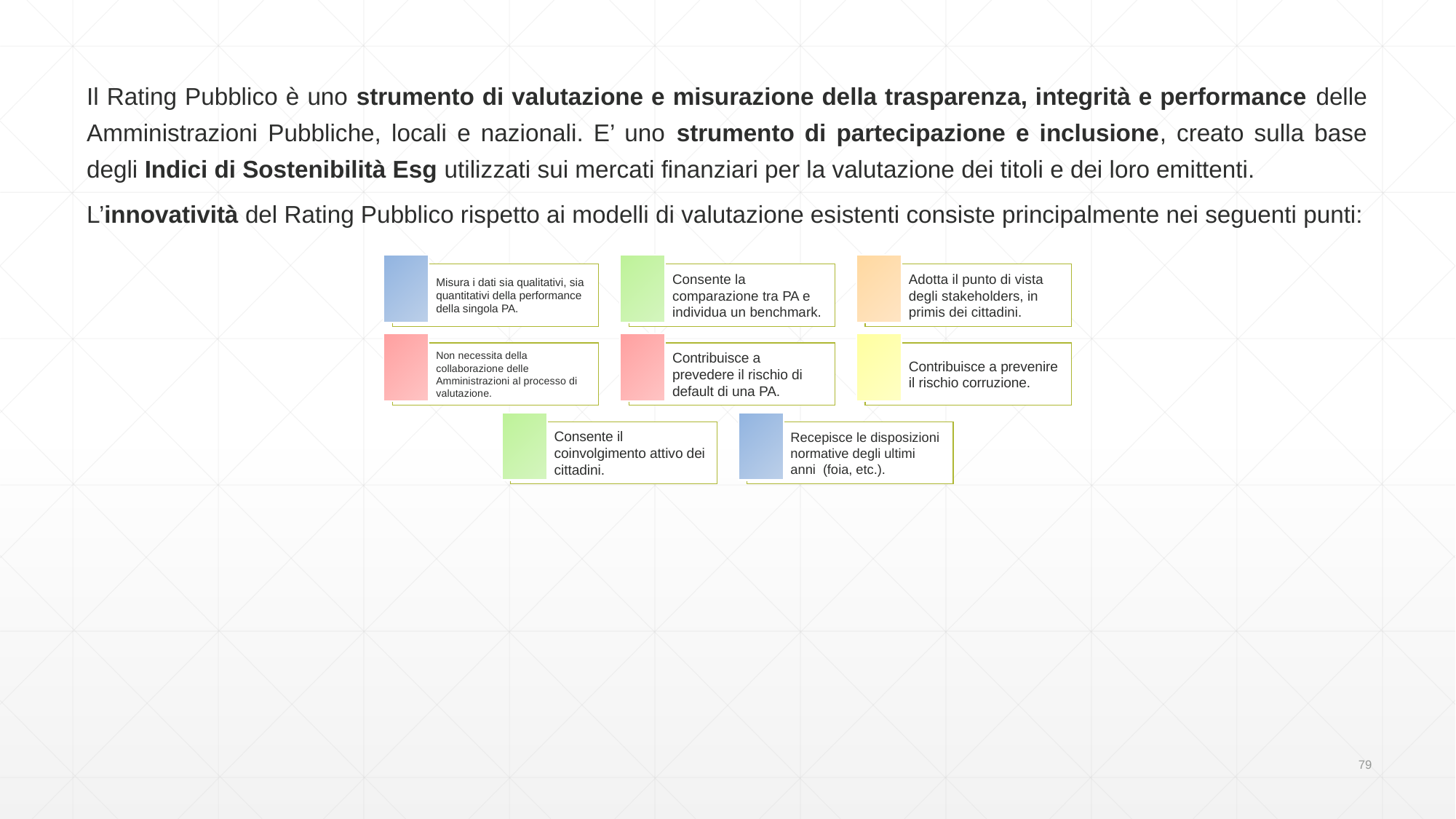

Il Rating Pubblico è uno strumento di valutazione e misurazione della trasparenza, integrità e performance delle Amministrazioni Pubbliche, locali e nazionali. E’ uno strumento di partecipazione e inclusione, creato sulla base degli Indici di Sostenibilità Esg utilizzati sui mercati finanziari per la valutazione dei titoli e dei loro emittenti.
L’innovatività del Rating Pubblico rispetto ai modelli di valutazione esistenti consiste principalmente nei seguenti punti:
Misura i dati sia qualitativi, sia quantitativi della performance della singola PA.
Consente la comparazione tra PA e individua un benchmark.
Adotta il punto di vista degli stakeholders, in primis dei cittadini.
Non necessita della collaborazione delle Amministrazioni al processo di valutazione.
Contribuisce a prevedere il rischio di default di una PA.
Consente il coinvolgimento attivo dei cittadini.
Contribuisce a prevenire il rischio corruzione.
Recepisce le disposizioni normative degli ultimi anni  (foia, etc.).
79